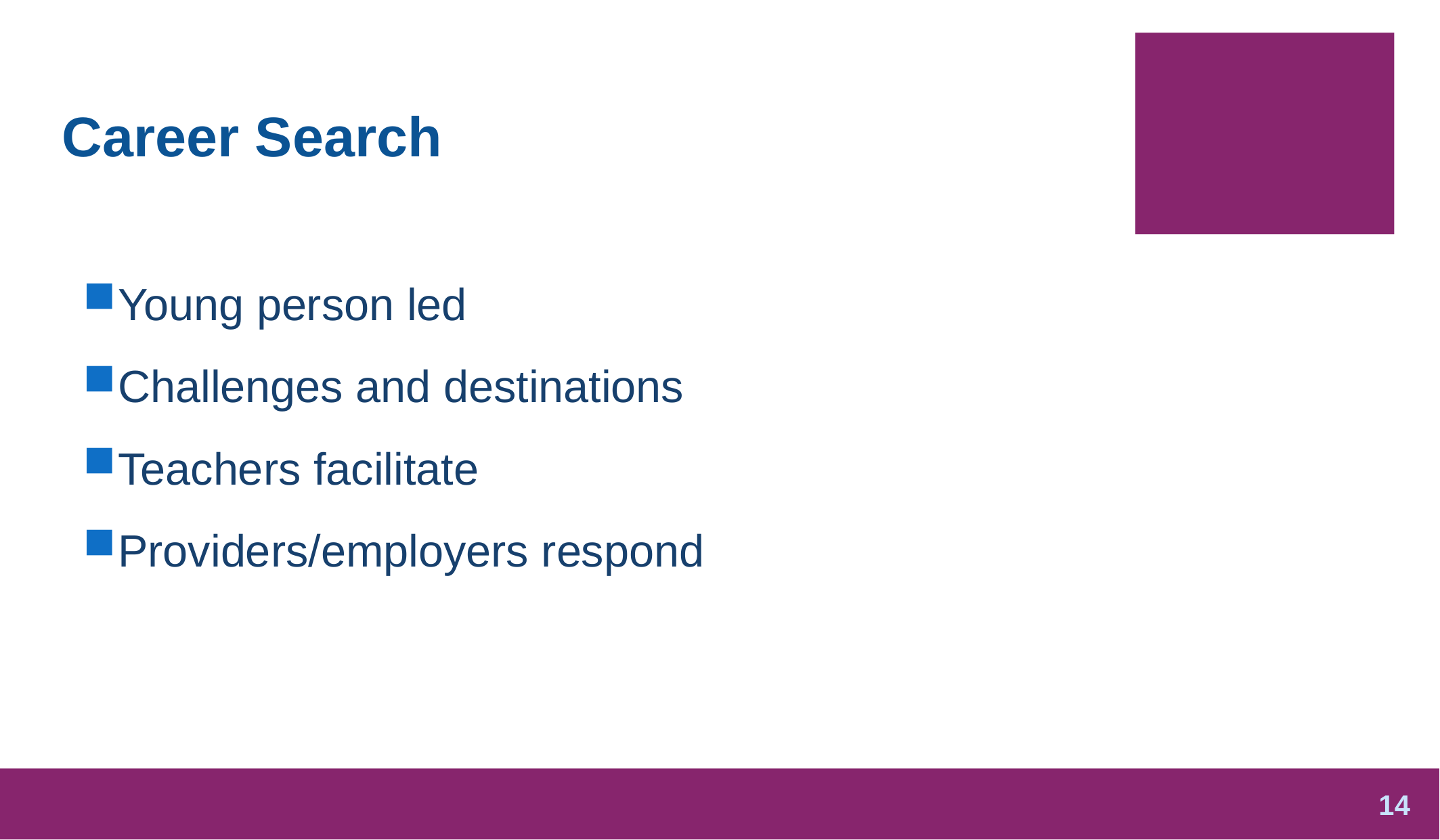

# Career Search
Young person led
Challenges and destinations
Teachers facilitate
Providers/employers respond

14